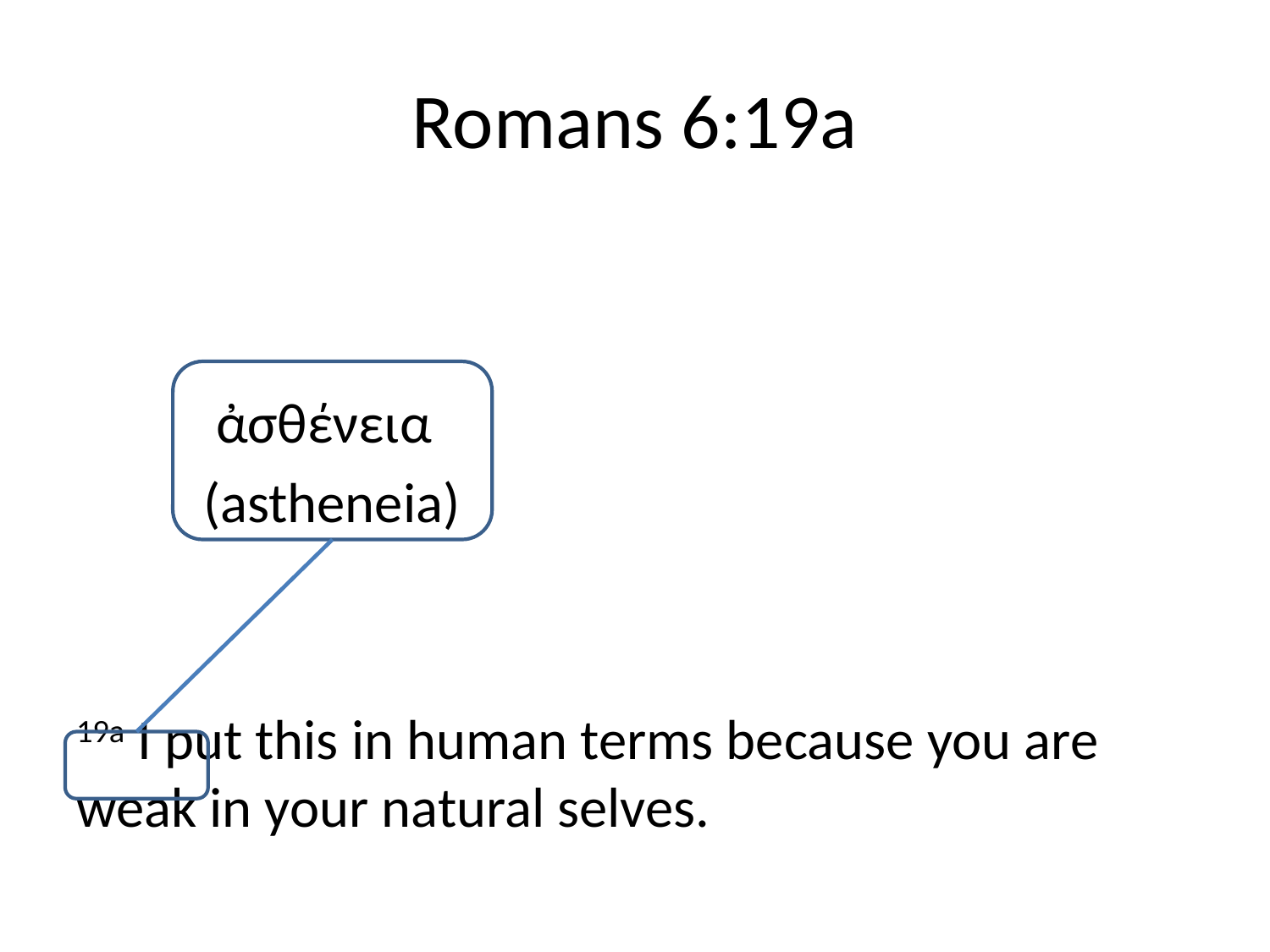

# Romans 6:19a

	 ἀσθένεια
	(astheneia)

19a I put this in human terms because you are weak in your natural selves.